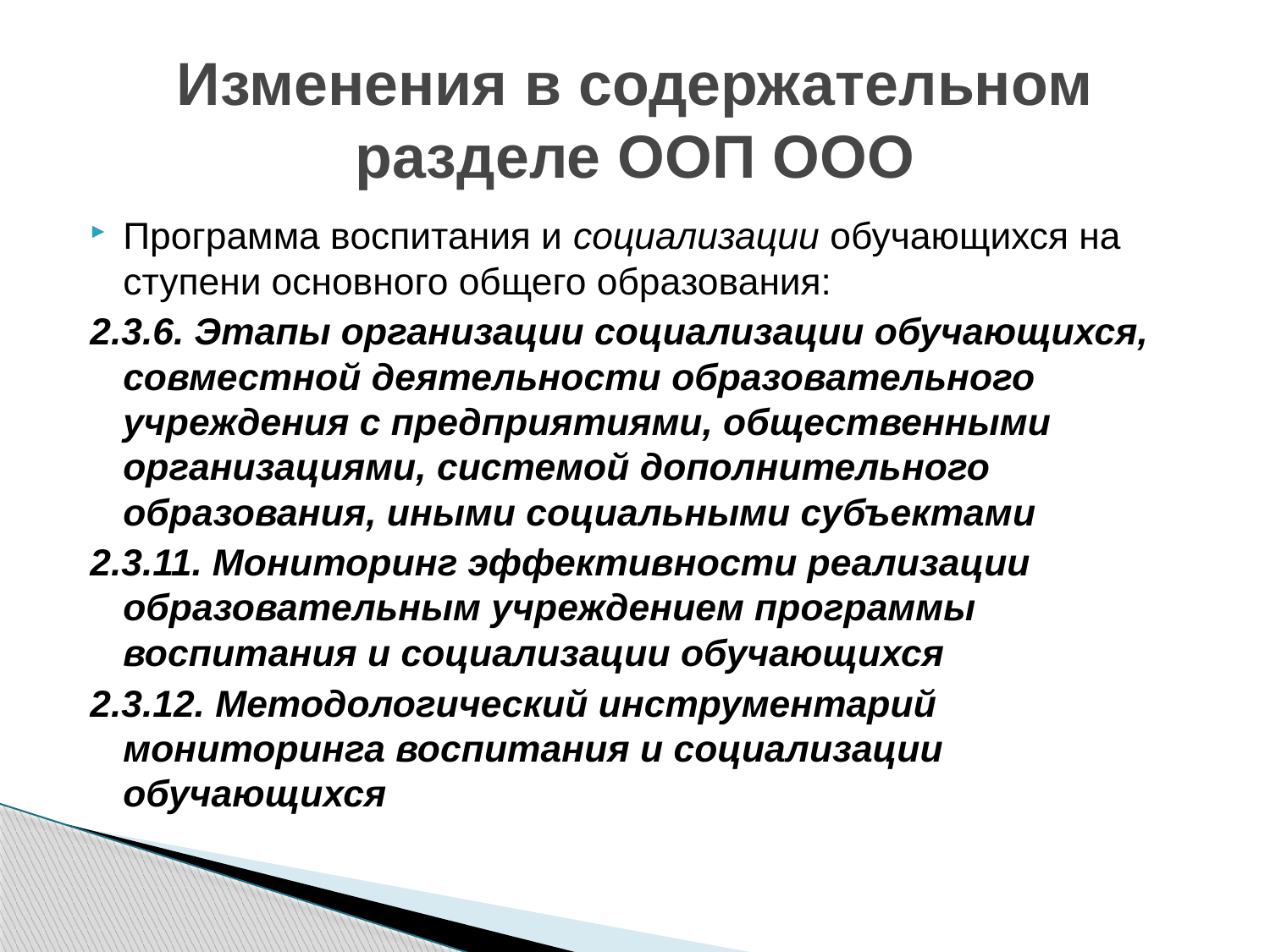

# Изменения в содержательном разделе ООП ООО
Программа воспитания и социализации обучающихся на ступени основного общего образования:
2.3.6. Этапы организации социализации обучающихся, совместной деятельности образовательного учреждения с предприятиями, общественными организациями, системой дополнительного образования, иными социальными субъектами
2.3.11. Мониторинг эффективности реализации образовательным учреждением программы воспитания и социализации обучающихся
2.3.12. Методологический инструментарий мониторинга воспитания и социализации обучающихся